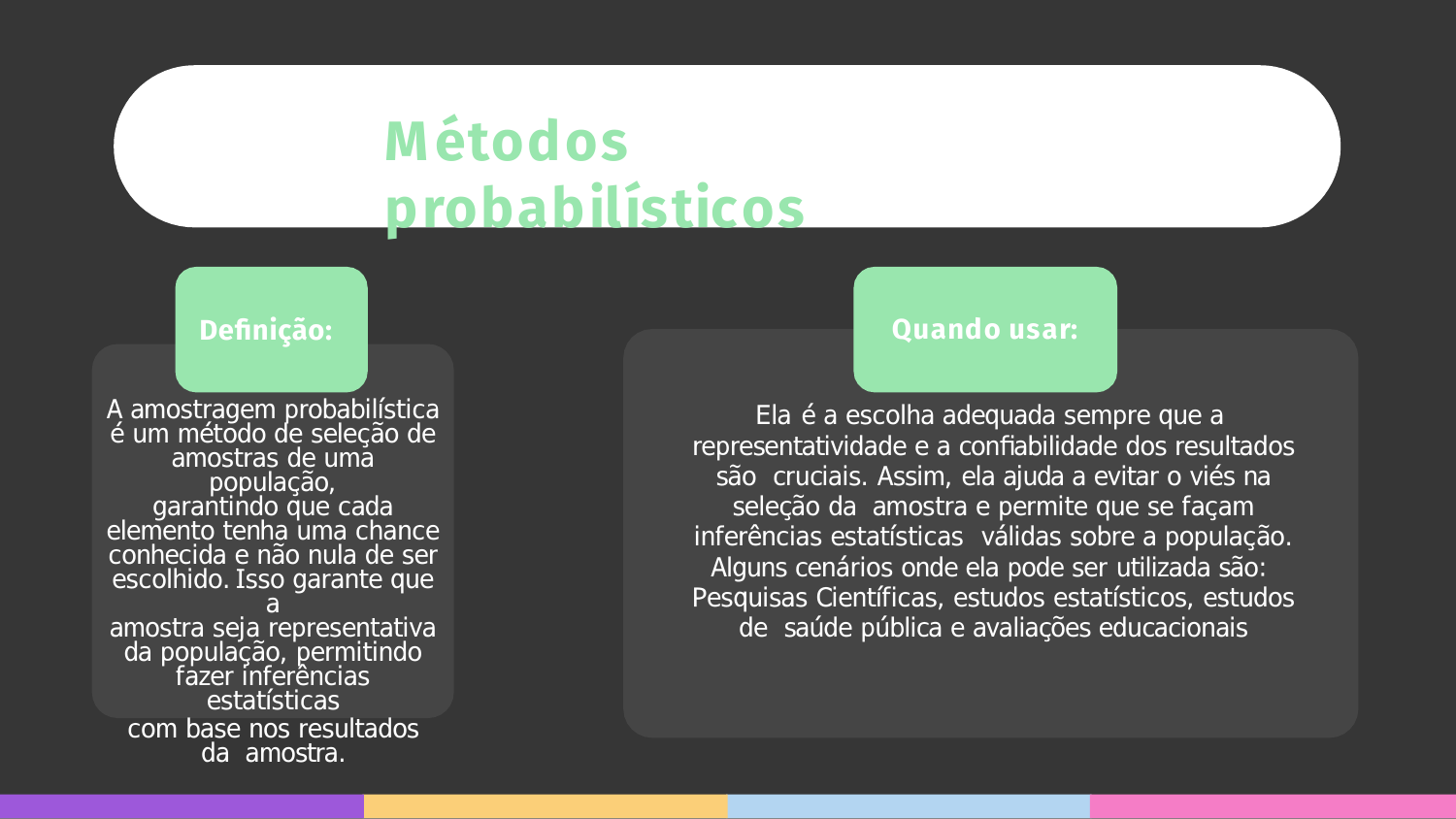

# Métodos probabilísticos

Quando usar:
Definição:
A amostragem probabilística
é um método de seleção de
amostras de uma população,
garantindo que cada
elemento tenha uma chance
conhecida e não nula de ser
escolhido. Isso garante que a
amostra seja representativa
da população, permitindo
fazer inferências estatísticas
com base nos resultados da  amostra.
Ela é a escolha adequada sempre que a  representatividade e a confiabilidade dos resultados são  cruciais. Assim, ela ajuda a evitar o viés na seleção da  amostra e permite que se façam inferências estatísticas  válidas sobre a população.
Alguns cenários onde ela pode ser utilizada são:  Pesquisas Científicas, estudos estatísticos, estudos de  saúde pública e avaliações educacionais